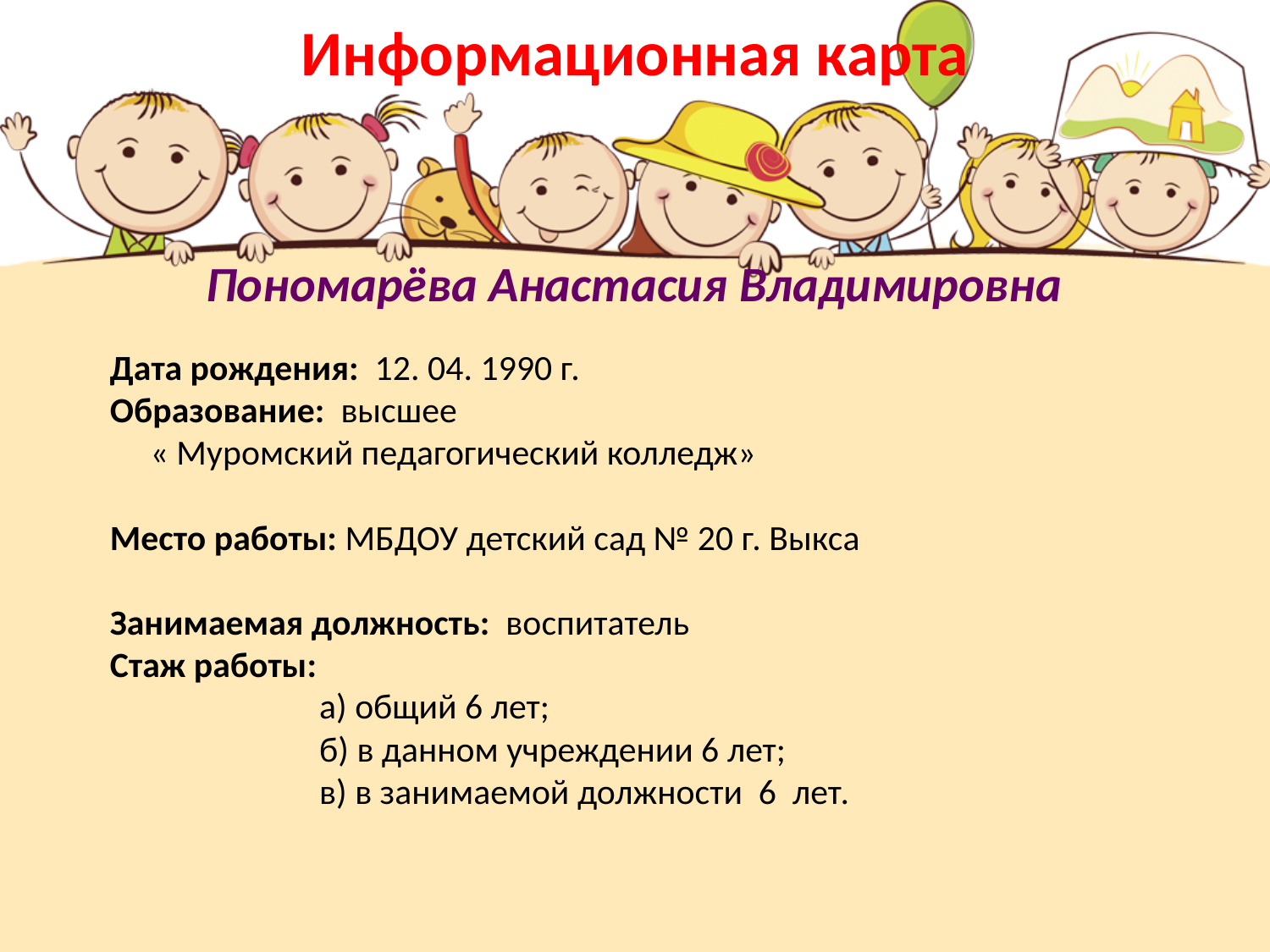

Информационная карта
Пономарёва Анастасия Владимировна

         Дата рождения:  12. 04. 1990 г.
         Образование:  высшее
              « Муромский педагогический колледж»

         Место работы: МБДОУ детский сад № 20 г. Выкса

         Занимаемая должность:  воспитатель
         Стаж работы:
                                   а) общий 6 лет;
                                   б) в данном учреждении 6 лет;
                                   в) в занимаемой должности  6  лет.